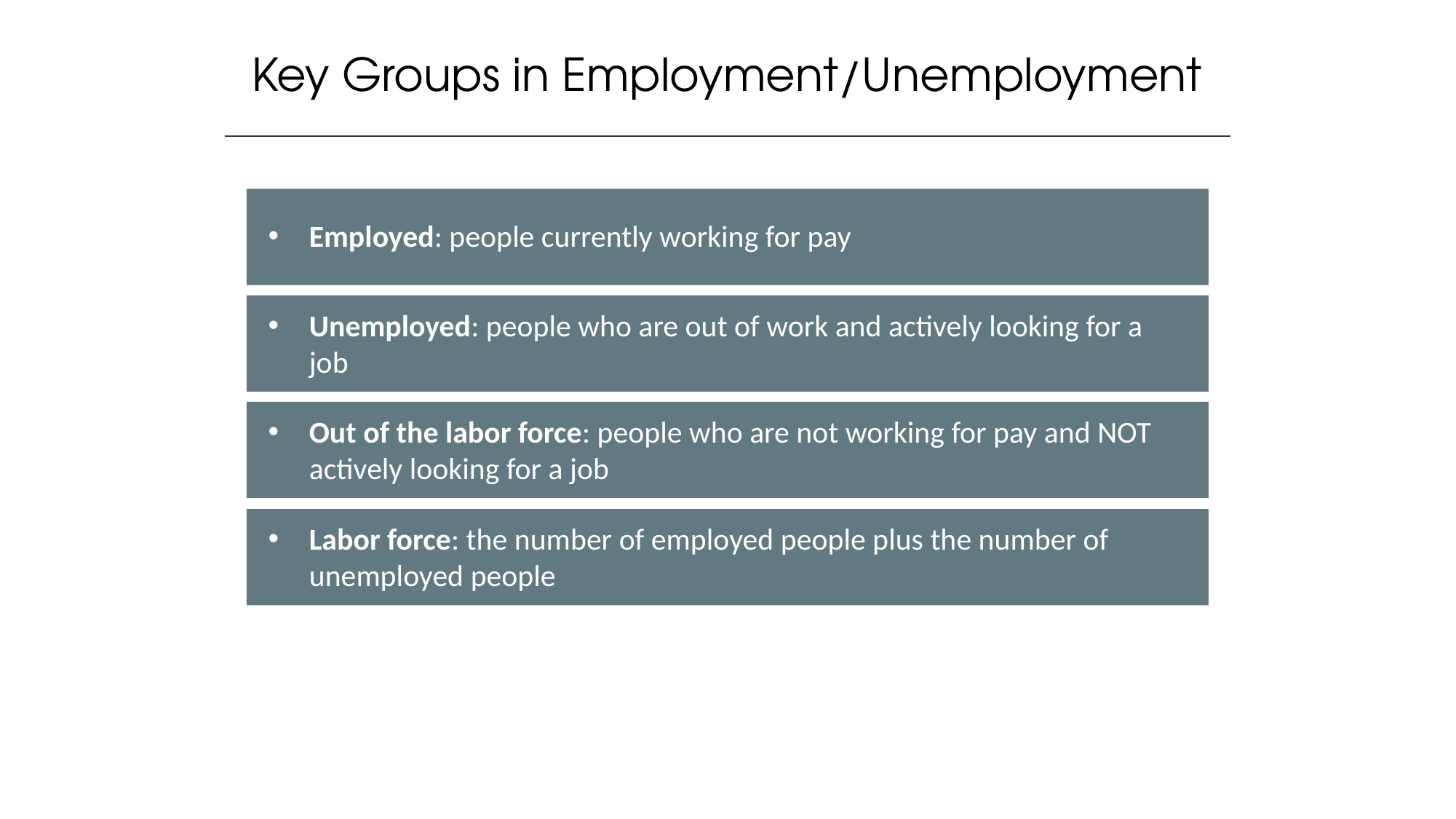

Key Groups in Employment/Unemployment

Employed: people currently working for pay

Unemployed: people who are out of work and actively looking for a job

Out of the labor force: people who are not working for pay and NOT actively looking for a job

Labor force: the number of employed people plus the number of unemployed people